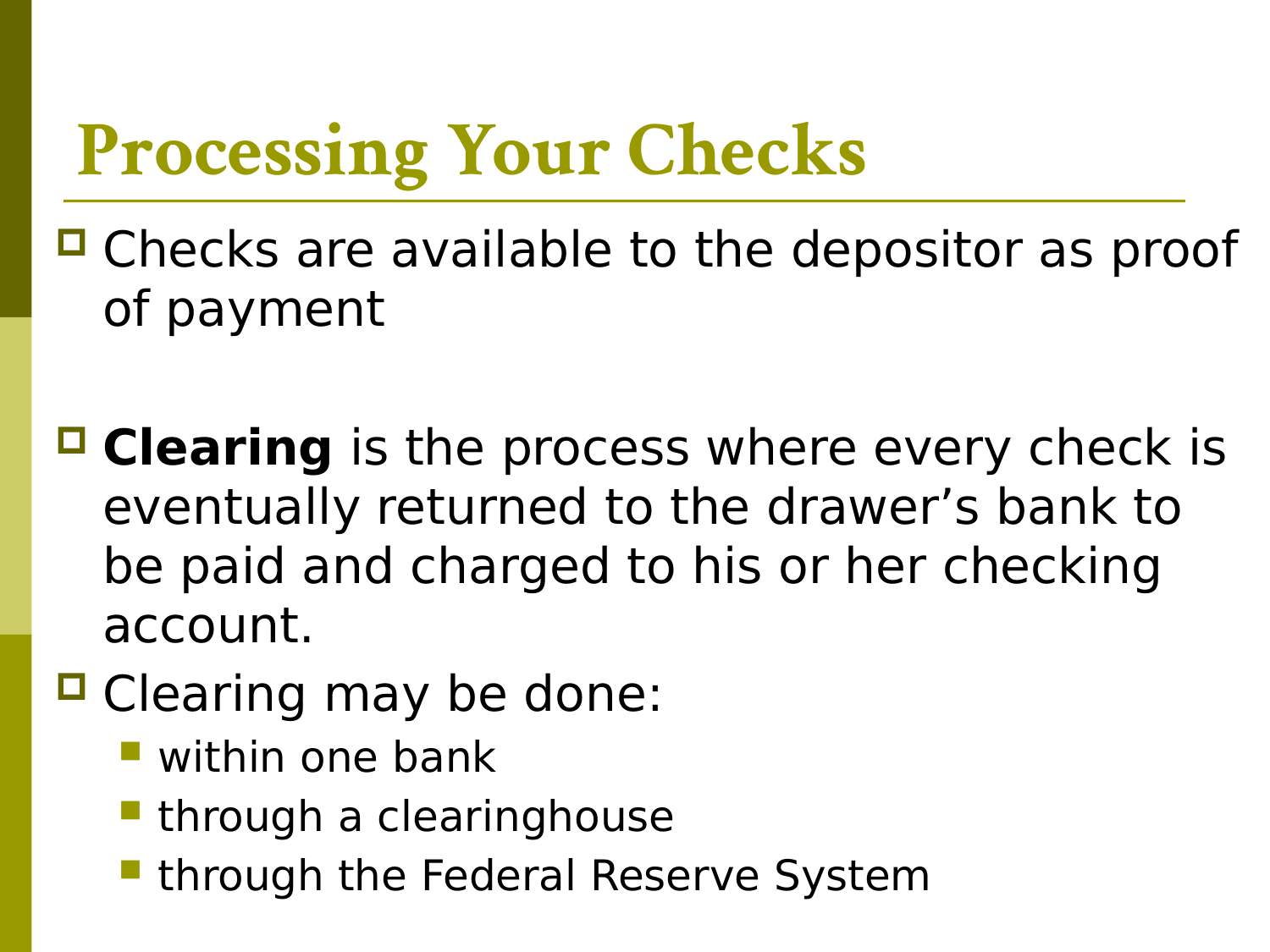

# Processing Your Checks
Checks are available to the depositor as proof of payment

Clearing is the process where every check is eventually returned to the drawer’s bank to be paid and charged to his or her checking account.
Clearing may be done:
within one bank
through a clearinghouse
through the Federal Reserve System